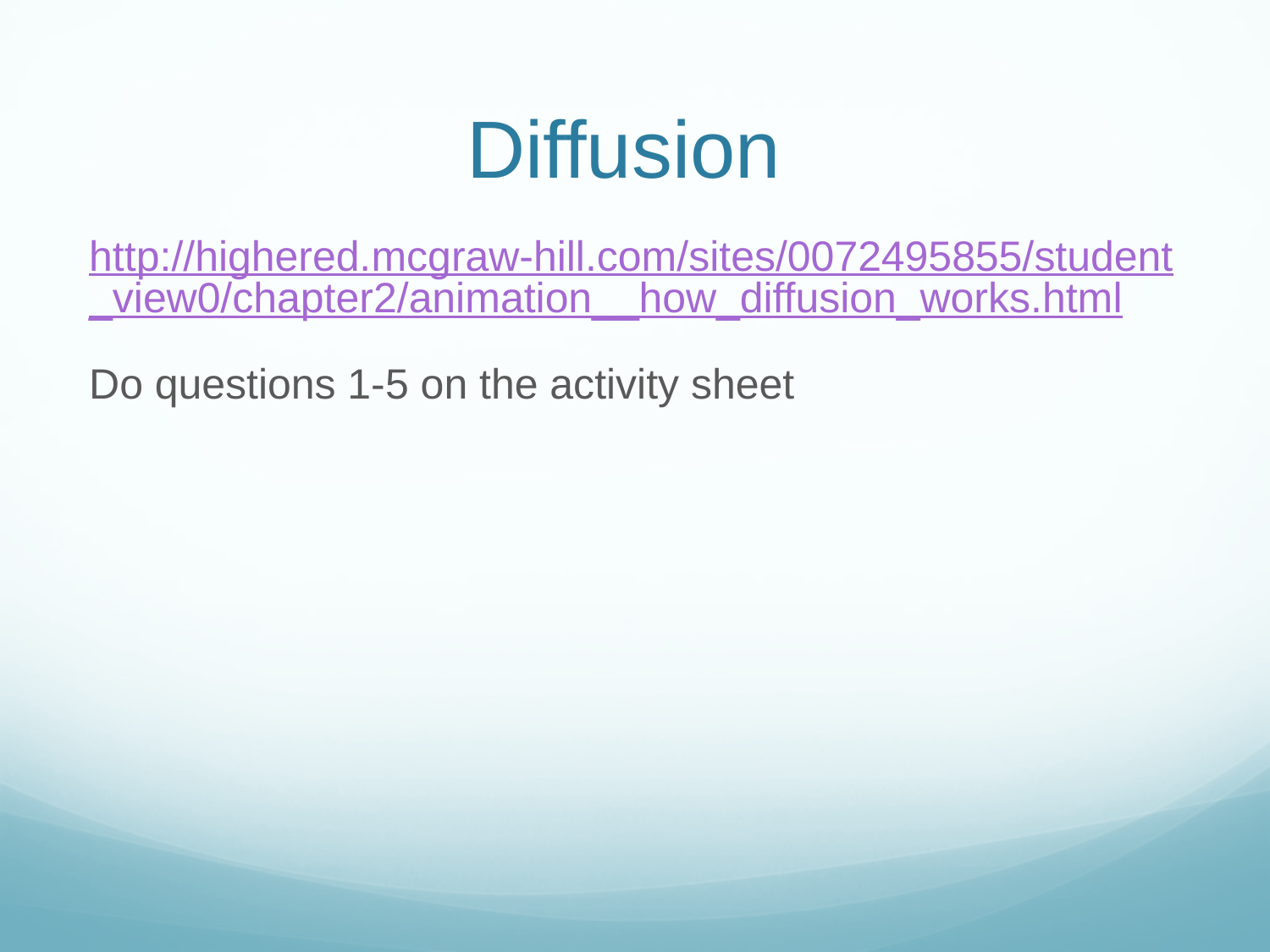

# Diffusion
http://highered.mcgraw-hill.com/sites/0072495855/student_view0/chapter2/animation__how_diffusion_works.html
Do questions 1-5 on the activity sheet